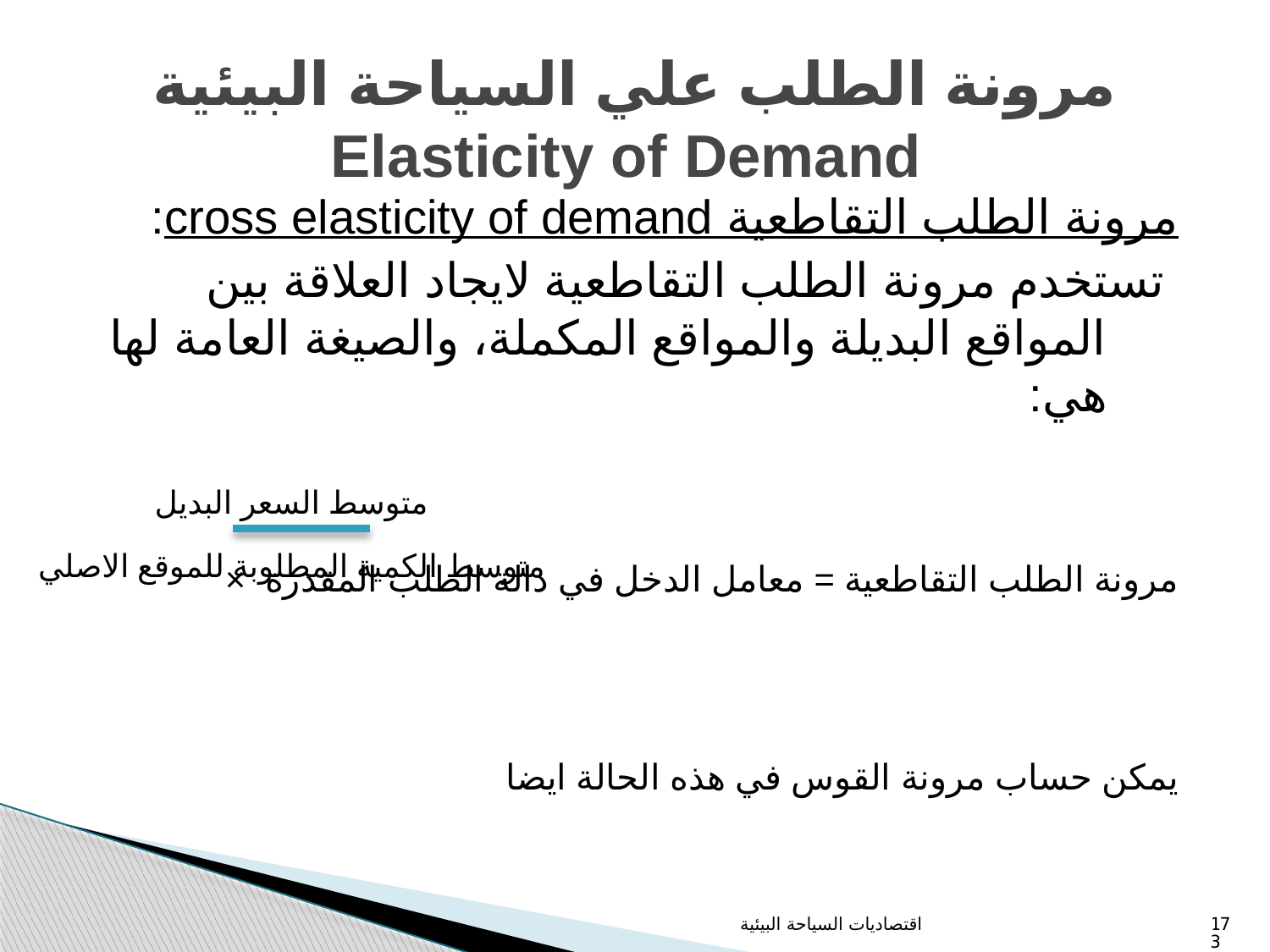

# مرونة الطلب علي السياحة البيئية Elasticity of Demand
مرونة الطلب التقاطعية cross elasticity of demand:
 تستخدم مرونة الطلب التقاطعية لايجاد العلاقة بين المواقع البديلة والمواقع المكملة، والصيغة العامة لها هي:

مرونة الطلب التقاطعية = معامل الدخل في دالة الطلب المقدرة  ×

يمكن حساب مرونة القوس في هذه الحالة ايضا

متوسط السعر البديل
متوسط الكمية المطلوبة للموقع الاصلي
اقتصاديات السياحة البيئية
173